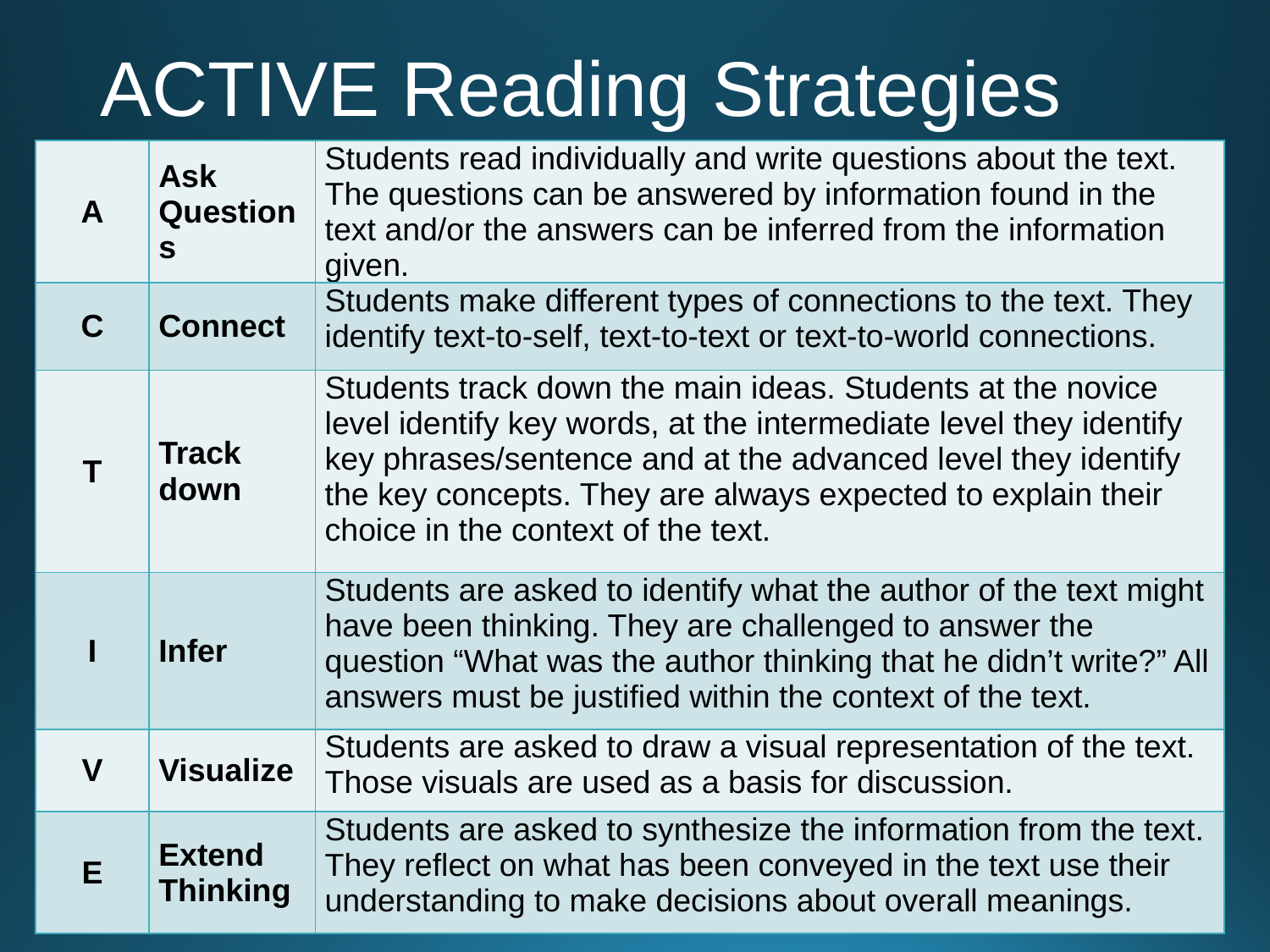

# ACTIVE Reading Strategies
| A | Ask Questions | Students read individually and write questions about the text. The questions can be answered by information found in the text and/or the answers can be inferred from the information given. |
| --- | --- | --- |
| C | Connect | Students make different types of connections to the text. They identify text-to-self, text-to-text or text-to-world connections. |
| T | Track down | Students track down the main ideas. Students at the novice level identify key words, at the intermediate level they identify key phrases/sentence and at the advanced level they identify the key concepts. They are always expected to explain their choice in the context of the text. |
| I | Infer | Students are asked to identify what the author of the text might have been thinking. They are challenged to answer the question “What was the author thinking that he didn’t write?” All answers must be justified within the context of the text. |
| V | Visualize | Students are asked to draw a visual representation of the text. Those visuals are used as a basis for discussion. |
| E | Extend Thinking | Students are asked to synthesize the information from the text. They reflect on what has been conveyed in the text use their understanding to make decisions about overall meanings. |
Laura Terrill